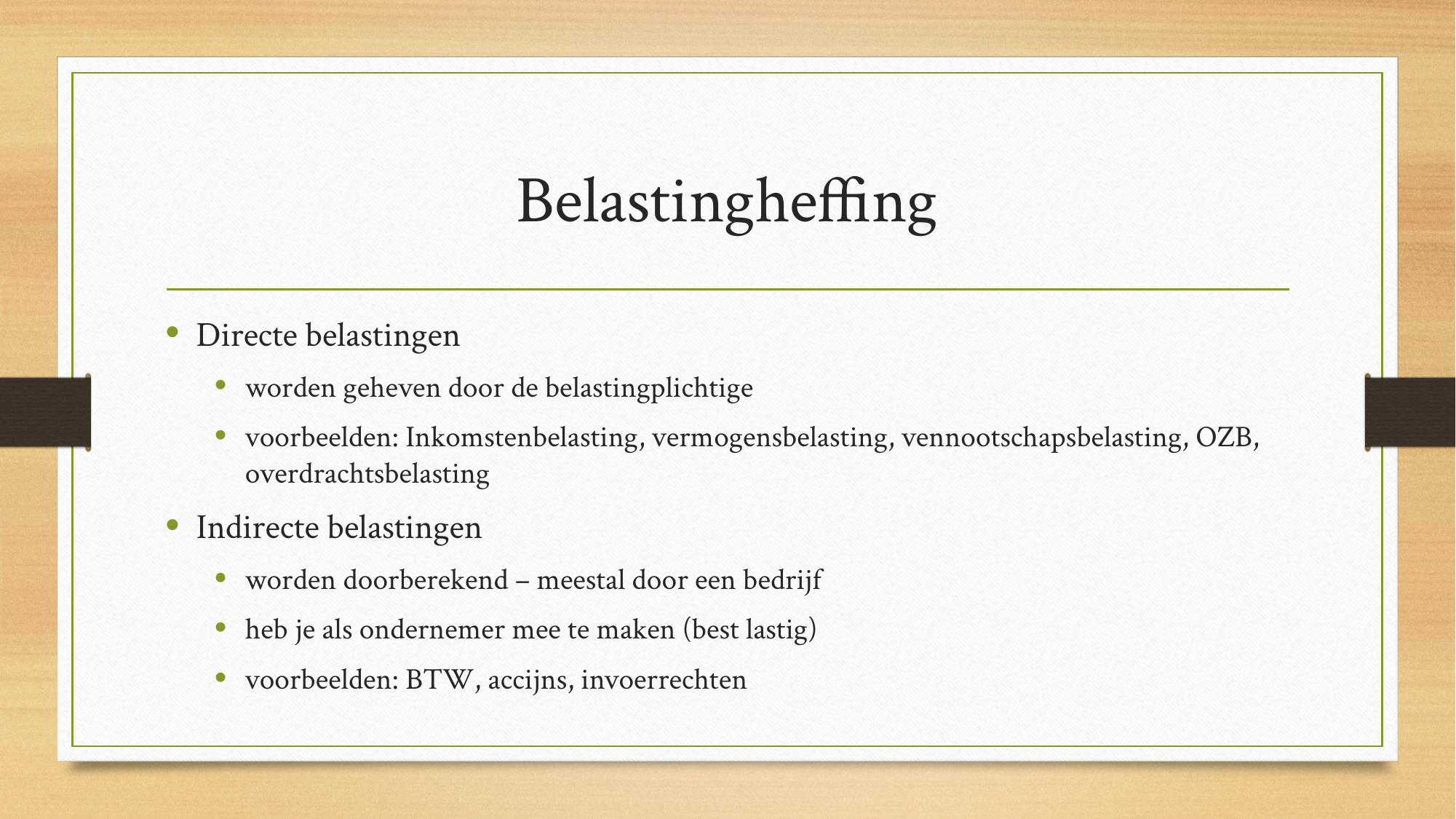

# Belastingheffing
Directe belastingen
worden geheven door de belastingplichtige
voorbeelden: Inkomstenbelasting, vermogensbelasting, vennootschapsbelasting, OZB, overdrachtsbelasting
Indirecte belastingen
worden doorberekend – meestal door een bedrijf
heb je als ondernemer mee te maken (best lastig)
voorbeelden: BTW, accijns, invoerrechten